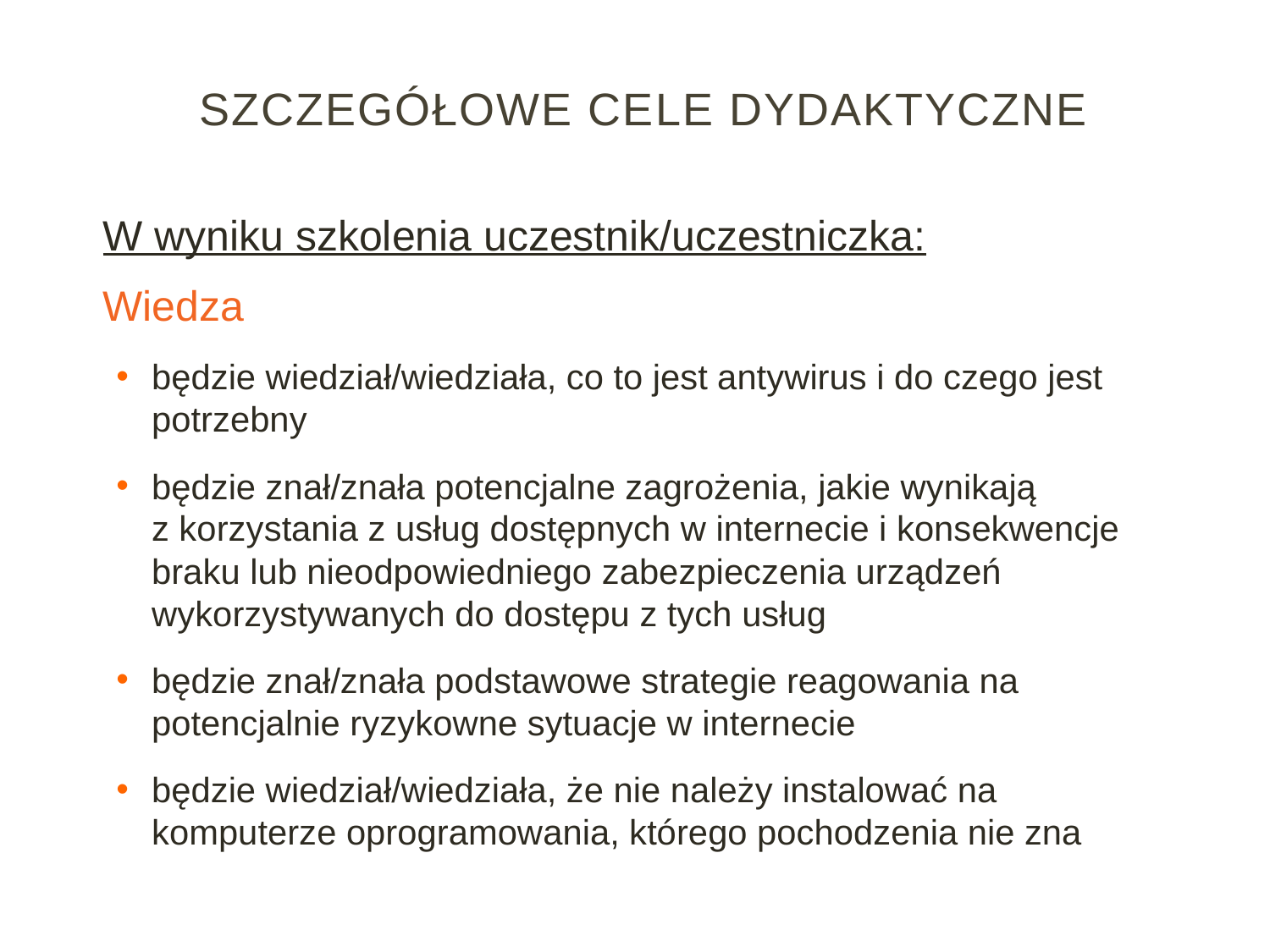

# SZCZEGÓŁOWE CELE dydaktyczne
W wyniku szkolenia uczestnik/uczestniczka:
Wiedza
będzie wiedział/wiedziała, co to jest antywirus i do czego jest potrzebny
będzie znał/znała potencjalne zagrożenia, jakie wynikają
z korzystania z usług dostępnych w internecie i konsekwencje braku lub nieodpowiedniego zabezpieczenia urządzeń wykorzystywanych do dostępu z tych usług
będzie znał/znała podstawowe strategie reagowania na potencjalnie ryzykowne sytuacje w internecie
będzie wiedział/wiedziała, że nie należy instalować na komputerze oprogramowania, którego pochodzenia nie zna